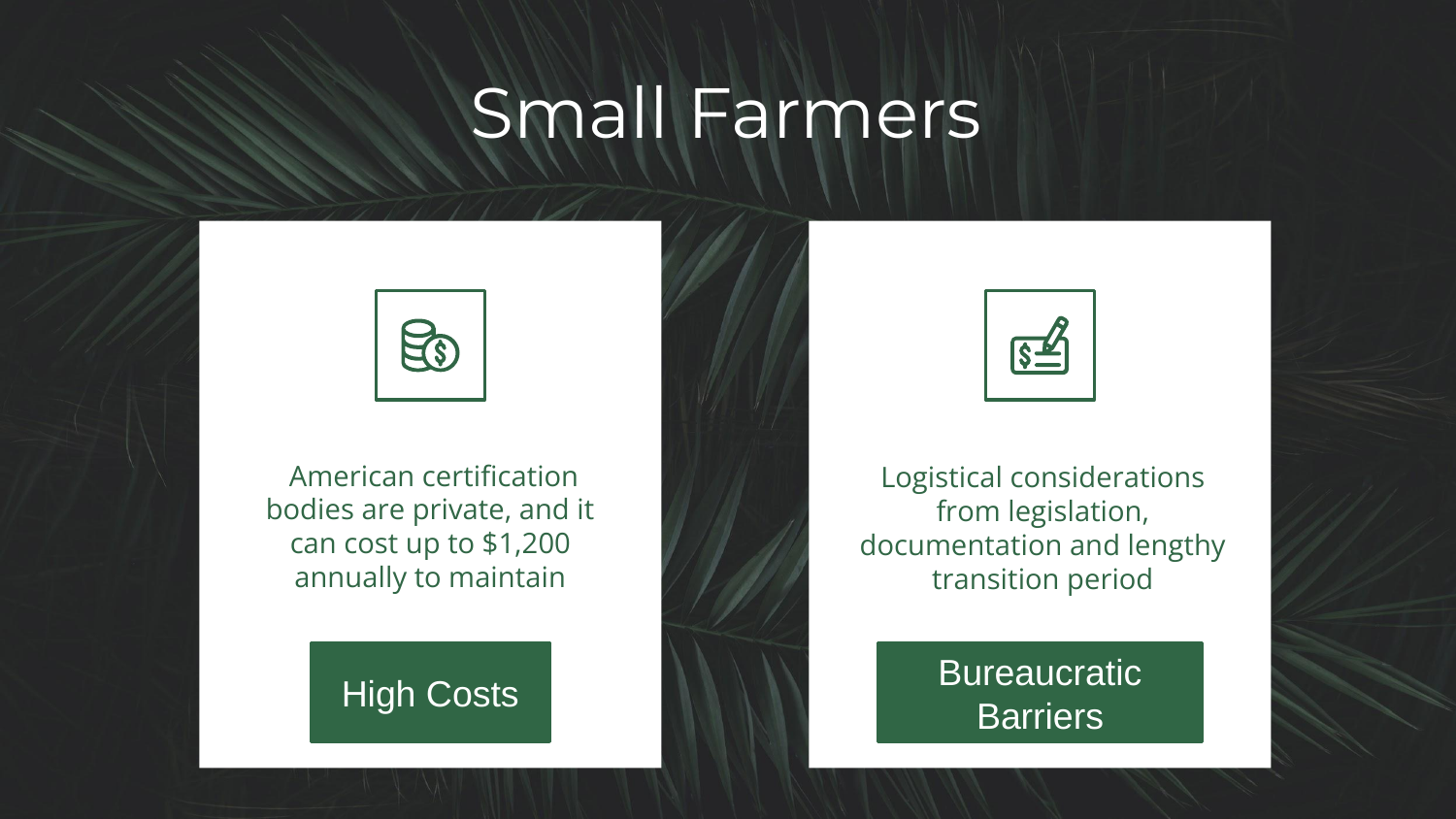

# Small Farmers

 American certification bodies are private, and it can cost up to $1,200 annually to maintain
Logistical considerations from legislation, documentation and lengthy transition period
High Costs
Bureaucratic Barriers